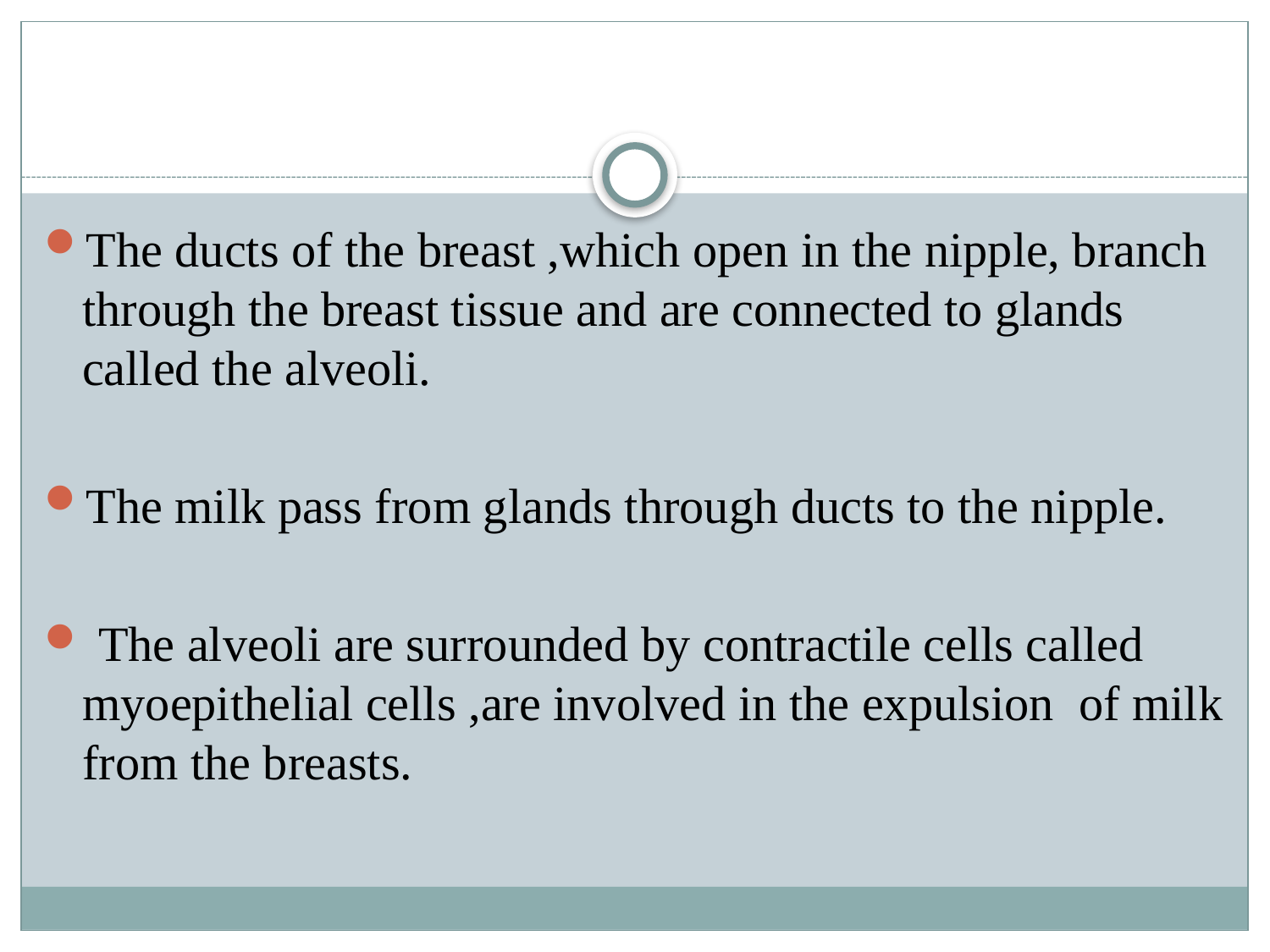

The ducts of the breast ,which open in the nipple, branch through the breast tissue and are connected to glands called the alveoli.

The milk pass from glands through ducts to the nipple.

 The alveoli are surrounded by contractile cells called myoepithelial cells ,are involved in the expulsion  of milk  from the breasts.